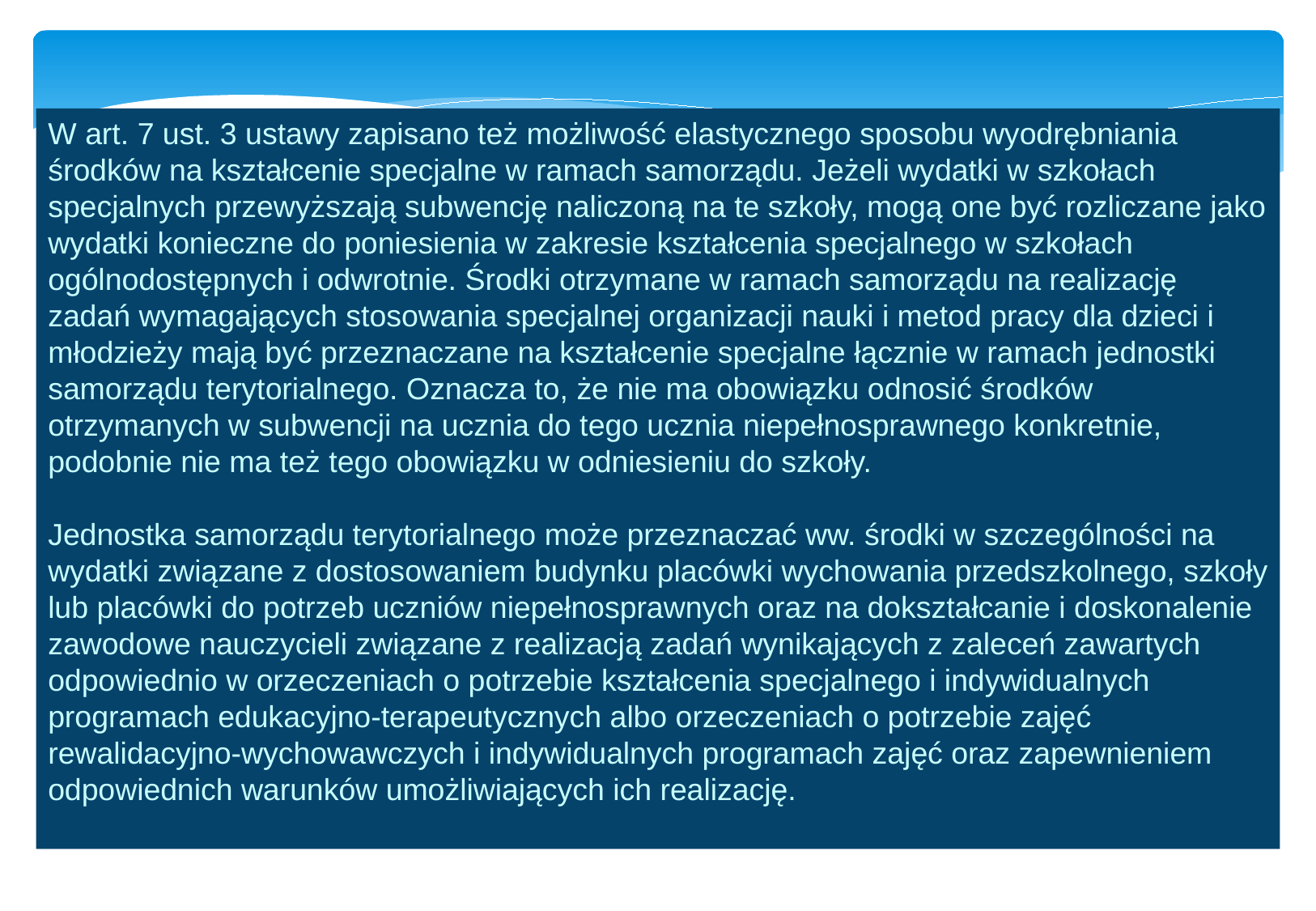

W art. 7 ust. 3 ustawy zapisano też możliwość elastycznego sposobu wyodrębniania środków na kształcenie specjalne w ramach samorządu. Jeżeli wydatki w szkołach specjalnych przewyższają subwencję naliczoną na te szkoły, mogą one być rozliczane jako wydatki konieczne do poniesienia w zakresie kształcenia specjalnego w szkołach ogólnodostępnych i odwrotnie. Środki otrzymane w ramach samorządu na realizację zadań wymagających stosowania specjalnej organizacji nauki i metod pracy dla dzieci i młodzieży mają być przeznaczane na kształcenie specjalne łącznie w ramach jednostki samorządu terytorialnego. Oznacza to, że nie ma obowiązku odnosić środków otrzymanych w subwencji na ucznia do tego ucznia niepełnosprawnego konkretnie, podobnie nie ma też tego obowiązku w odniesieniu do szkoły.

Jednostka samorządu terytorialnego może przeznaczać ww. środki w szczególności na wydatki związane z dostosowaniem budynku placówki wychowania przedszkolnego, szkoły lub placówki do potrzeb uczniów niepełnosprawnych oraz na dokształcanie i doskonalenie zawodowe nauczycieli związane z realizacją zadań wynikających z zaleceń zawartych odpowiednio w orzeczeniach o potrzebie kształcenia specjalnego i indywidualnych programach edukacyjno-terapeutycznych albo orzeczeniach o potrzebie zajęć rewalidacyjno-wychowawczych i indywidualnych programach zajęć oraz zapewnieniem odpowiednich warunków umożliwiających ich realizację.